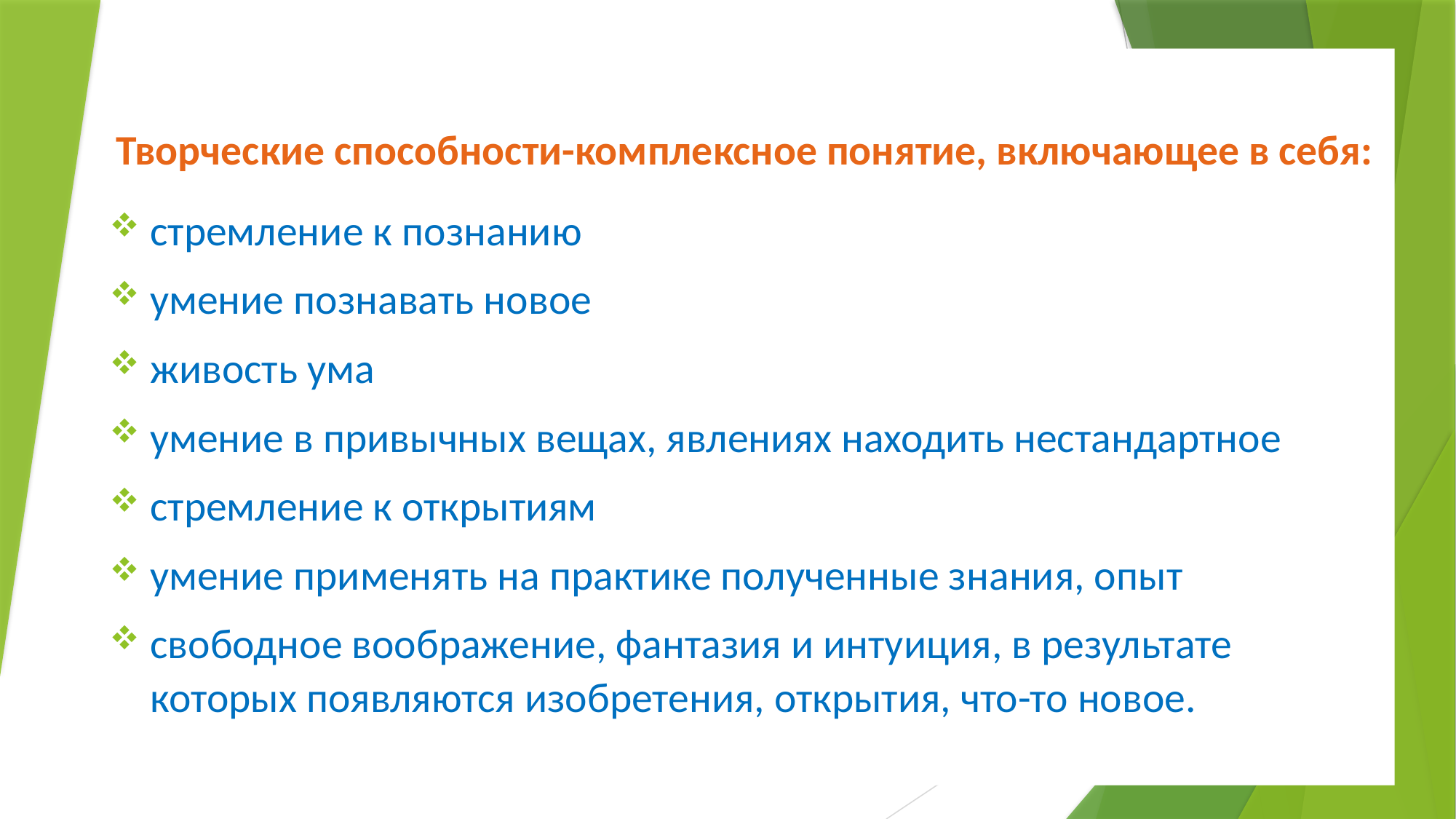

Творческие способности-комплексное понятие, включающее в себя:
стремление к познанию
умение познавать новое
живость ума
умение в привычных вещах, явлениях находить нестандартное
стремление к открытиям
умение применять на практике полученные знания, опыт
свободное воображение, фантазия и интуиция, в результате которых появляются изобретения, открытия, что-то новое.